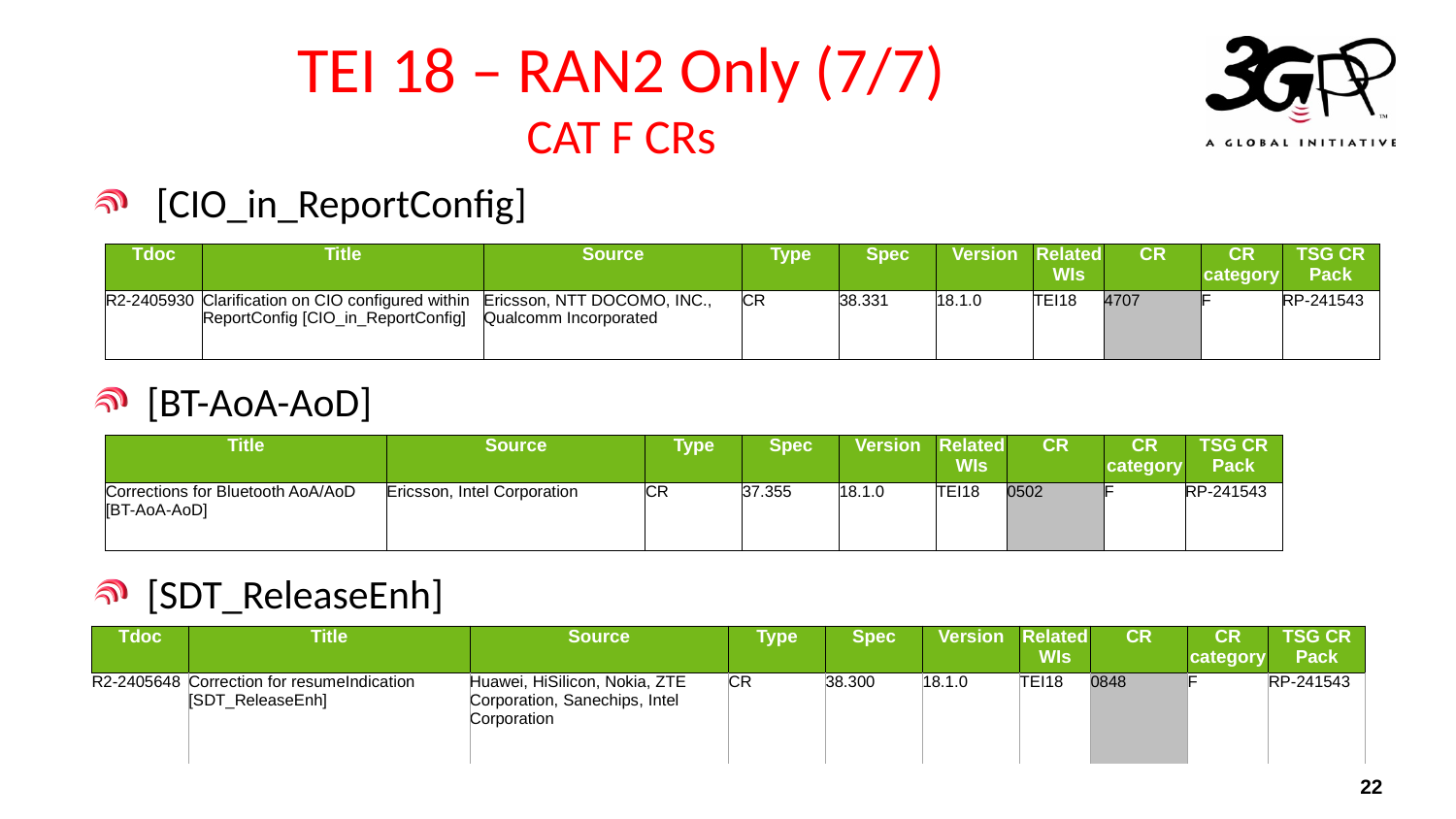

# TEI 18 – RAN2 Only (7/7) CAT F CRs
 [CIO_in_ReportConfig]
| Tdoc | Title | Source | Type | Spec | Version | Related WIs | CR | CR category | TSG CR Pack |
| --- | --- | --- | --- | --- | --- | --- | --- | --- | --- |
| R2-2405930 | Clarification on CIO configured within ReportConfig [CIO\_in\_ReportConfig] | Ericsson, NTT DOCOMO, INC., Qualcomm Incorporated | CR | 38.331 | 18.1.0 | TEI18 | 4707 | F | RP-241543 |
[BT-AoA-AoD]

| Title | Source | Type | Spec | Version | Related WIs | CR | CR category | TSG CR Pack |
| --- | --- | --- | --- | --- | --- | --- | --- | --- |
| Corrections for Bluetooth AoA/AoD [BT-AoA-AoD] | Ericsson, Intel Corporation | CR | 37.355 | 18.1.0 | TEI18 | 0502 | F | RP-241543 |
[SDT_ReleaseEnh]
| Tdoc | Title | Source | Type | Spec | Version | Related WIs | CR | CR category | TSG CR Pack |
| --- | --- | --- | --- | --- | --- | --- | --- | --- | --- |
| R2-2405648 | Correction for resumeIndication [SDT\_ReleaseEnh] | Huawei, HiSilicon, Nokia, ZTE Corporation, Sanechips, Intel Corporation | CR | 38.300 | 18.1.0 | TEI18 | 0848 | F | RP-241543 |